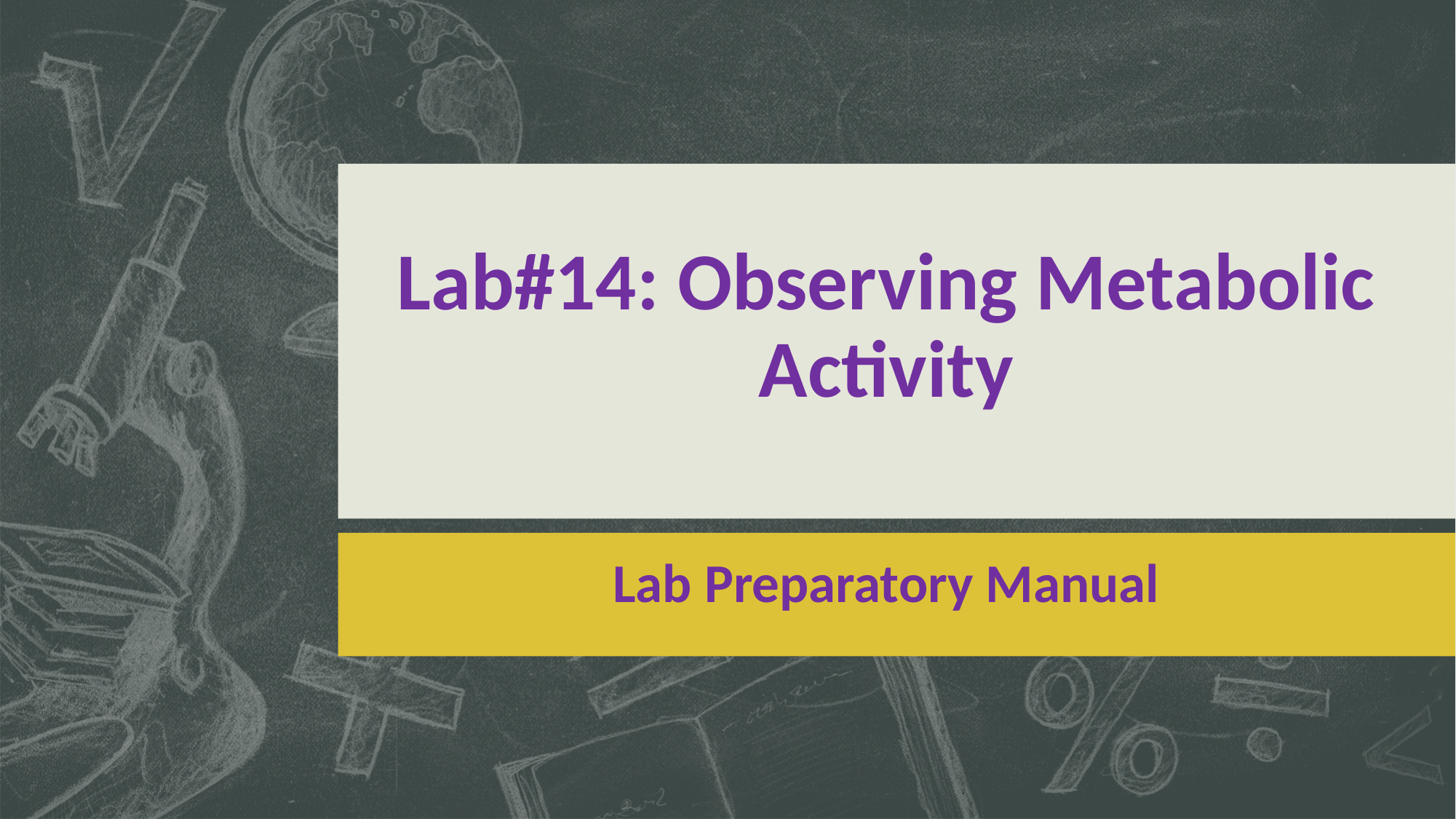

# Lab#14: Observing Metabolic Activity
Lab Preparatory Manual